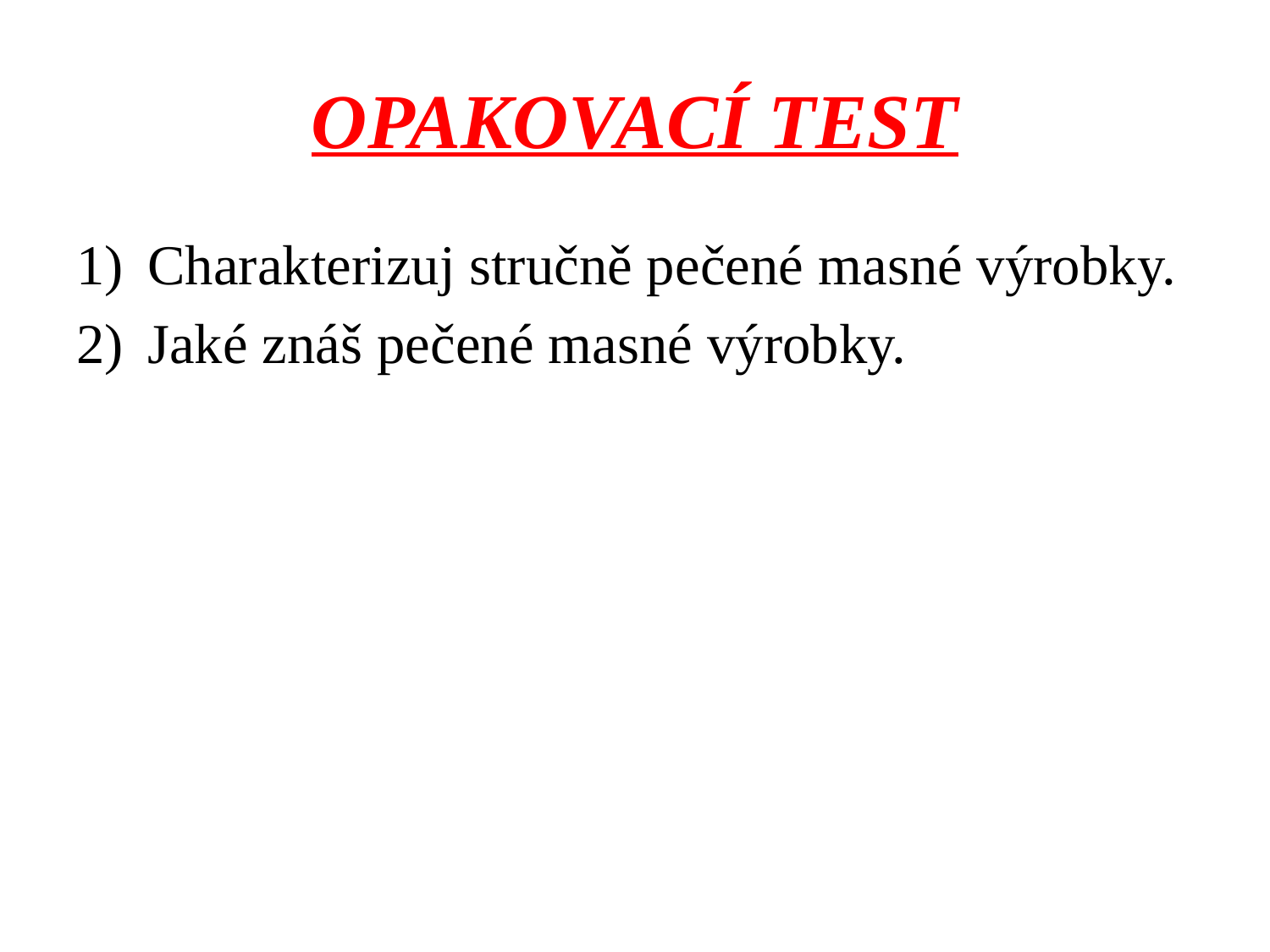

# OPAKOVACÍ TEST
Charakterizuj stručně pečené masné výrobky.
Jaké znáš pečené masné výrobky.